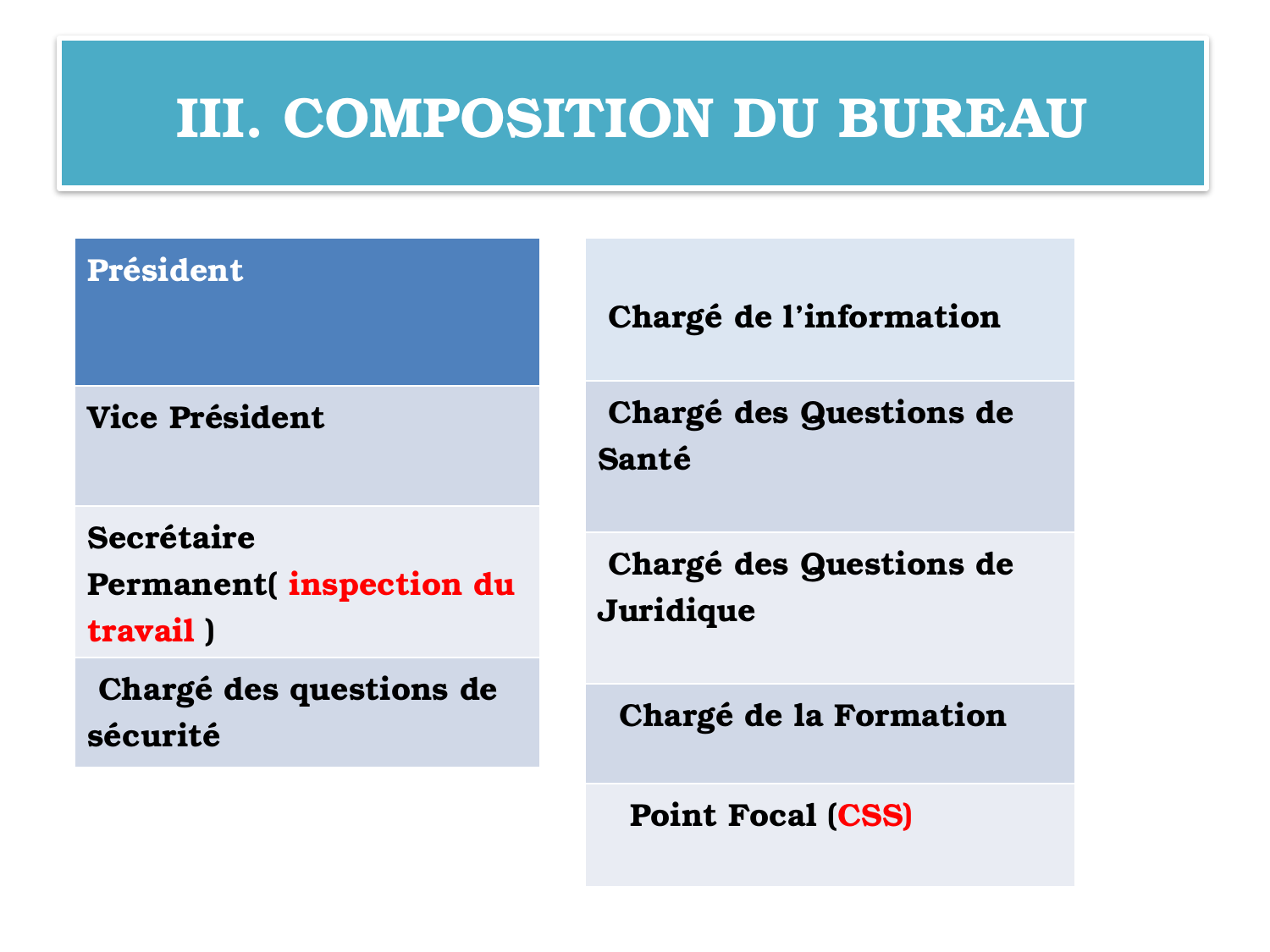

# III. COMPOSITION DU BUREAU
| Président |
| --- |
| Vice Président |
| Secrétaire Permanent( inspection du travail ) |
| Chargé des questions de sécurité |
| Chargé de l’information |
| --- |
| Chargé des Questions de Santé |
| Chargé des Questions de Juridique |
| Chargé de la Formation |
| Point Focal (CSS) |